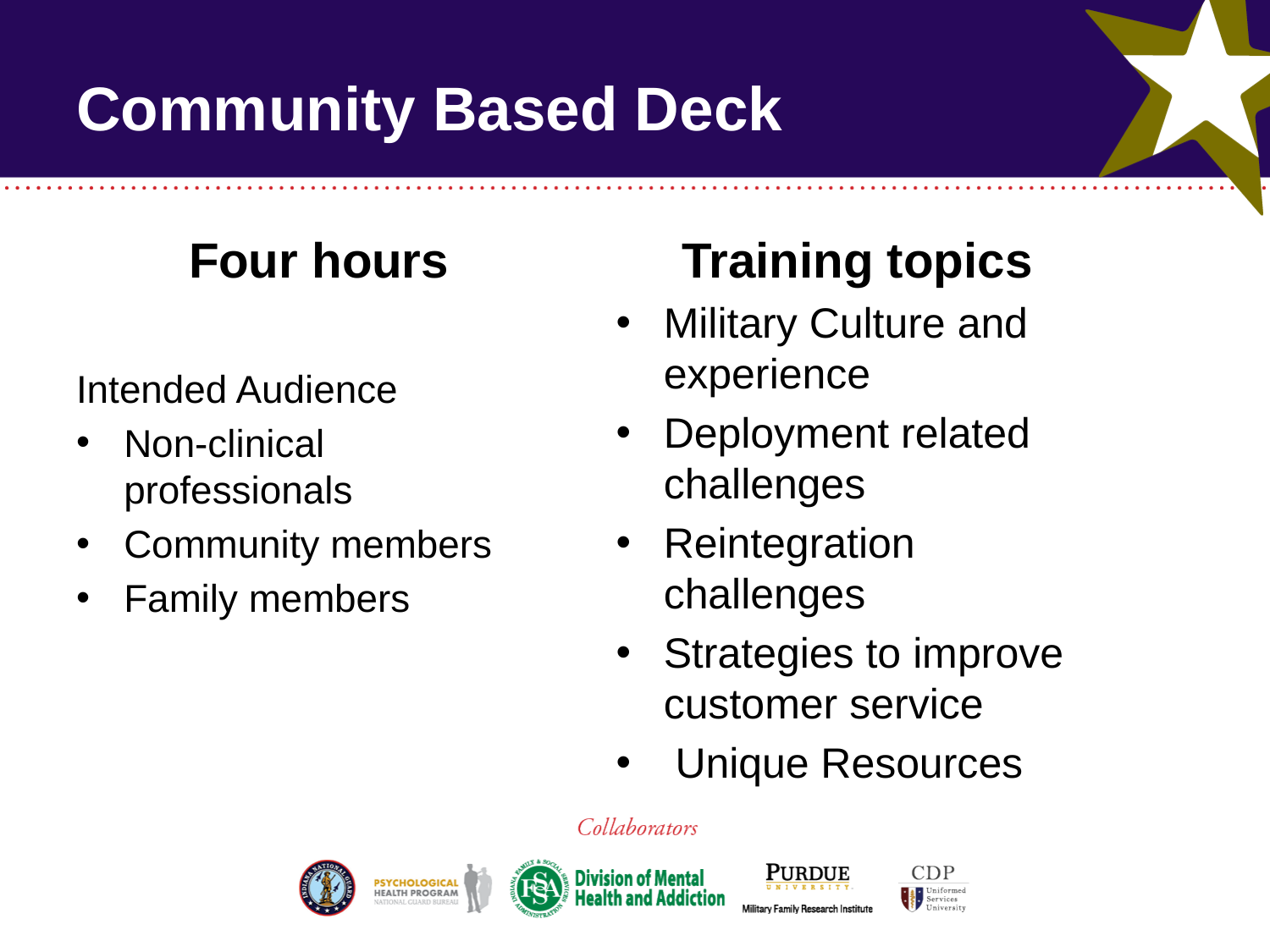

# Community Based Deck
 Four hours

Intended Audience
Non-clinical professionals
Community members
Family members

Training topics
Military Culture and experience
Deployment related challenges
Reintegration challenges
Strategies to improve customer service
 Unique Resources